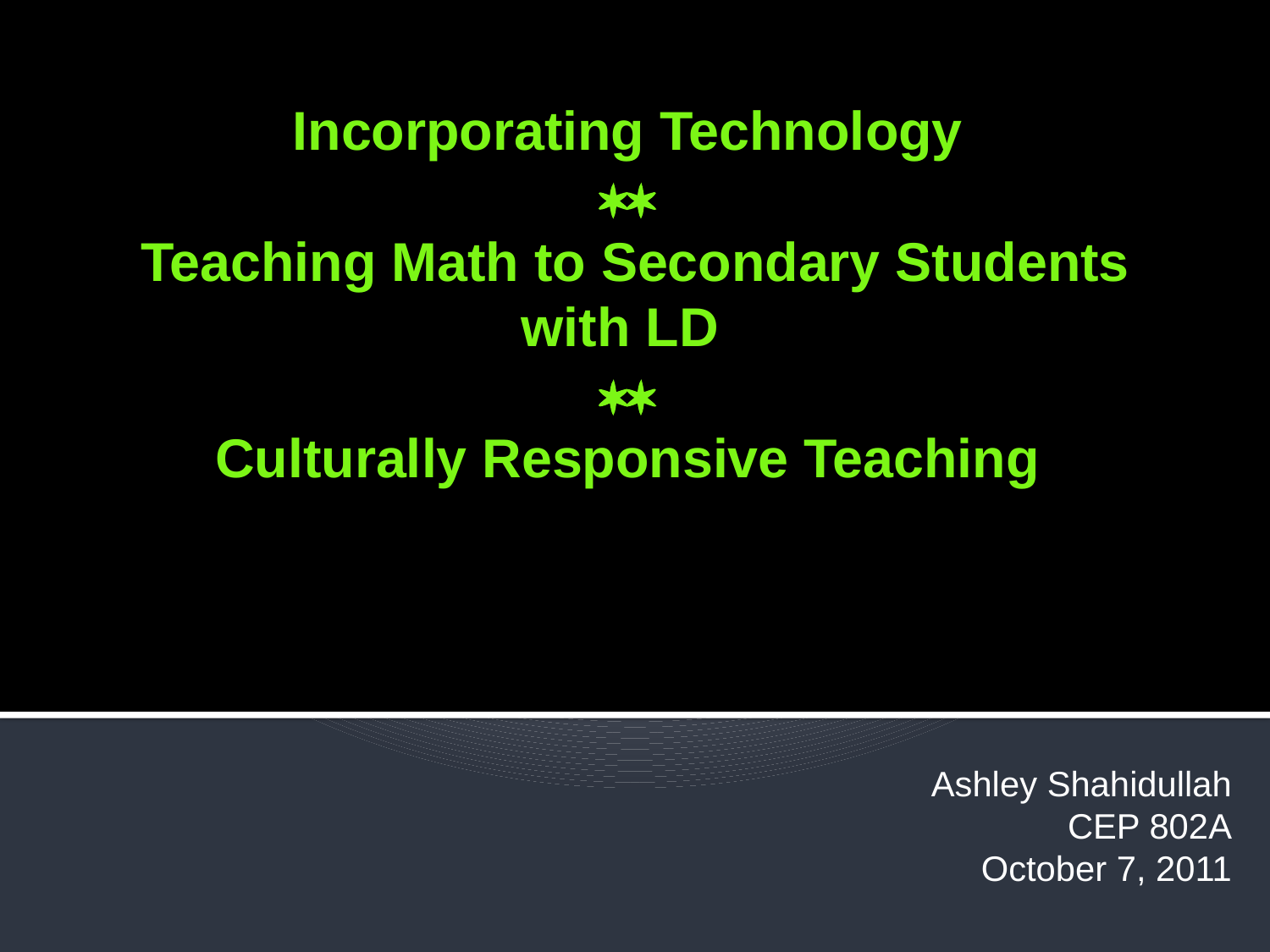

# Incorporating Technology ∗∗ Teaching Math to Secondary Students with LD ∗∗ Culturally Responsive Teaching
Ashley Shahidullah
CEP 802A
October 7, 2011